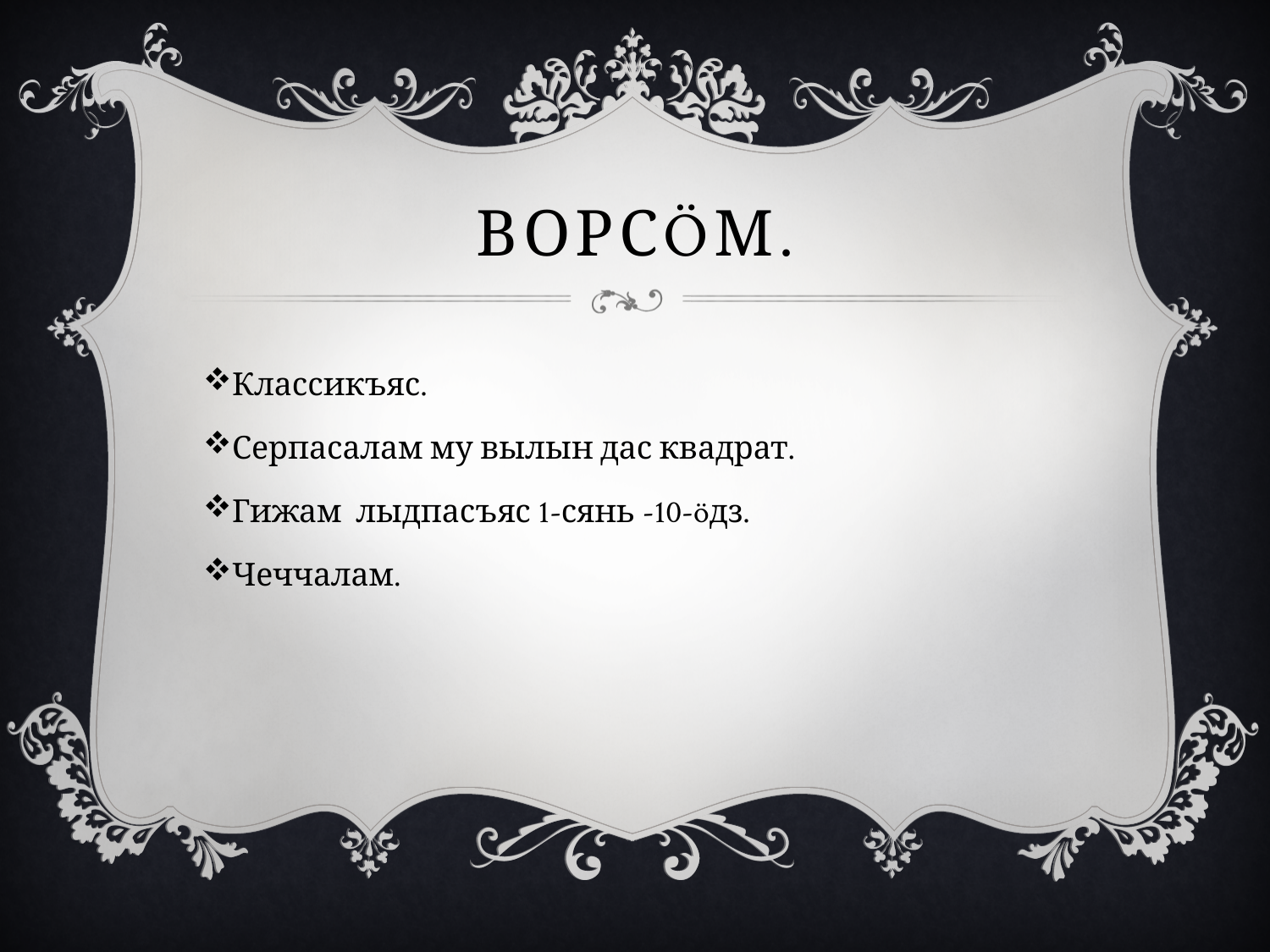

# Ворсöм.
Классикъяс.
Серпасалам му вылын дас квадрат.
Гижам  лыдпасъяс 1-сянь -10-öдз.
Чеччалам.